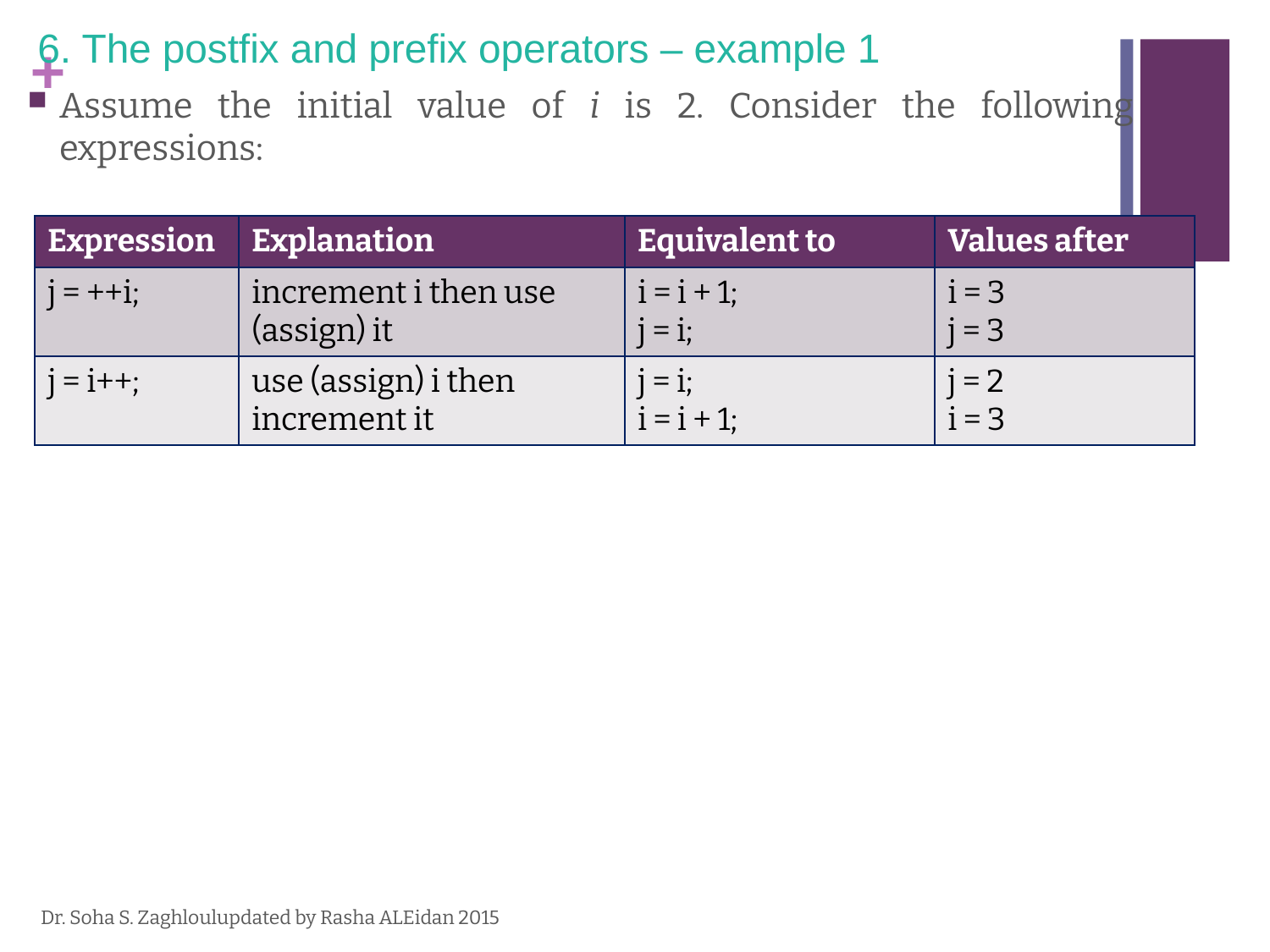

# 6. The postfix and prefix operators – example 1
Assume the initial value of i is 2. Consider the following expressions:

| Expression | Explanation | Equivalent to | Values after |
| --- | --- | --- | --- |
| j = ++i; | increment i then use (assign) it | i = i + 1; j = i; | i = 3 j = 3 |
| j = i++; | use (assign) i then increment it | j = i; i = i + 1; | j = 2 i = 3 |
Dr. Soha S. Zaghloul			updated by Rasha ALEidan 2015